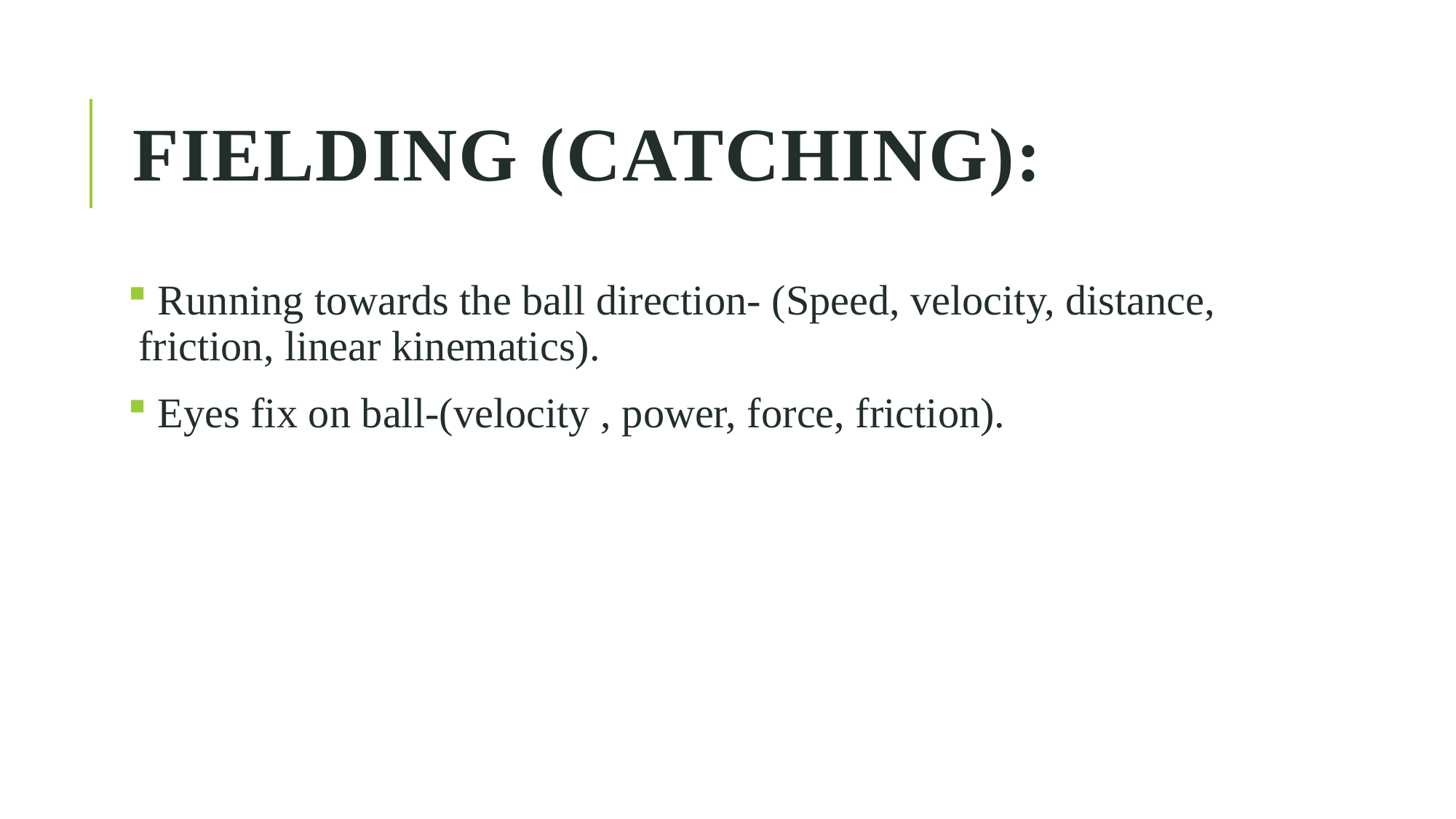

# FIELDING (CATCHING):
 Running towards the ball direction- (Speed, velocity, distance, friction, linear kinematics).
 Eyes fix on ball-(velocity , power, force, friction).